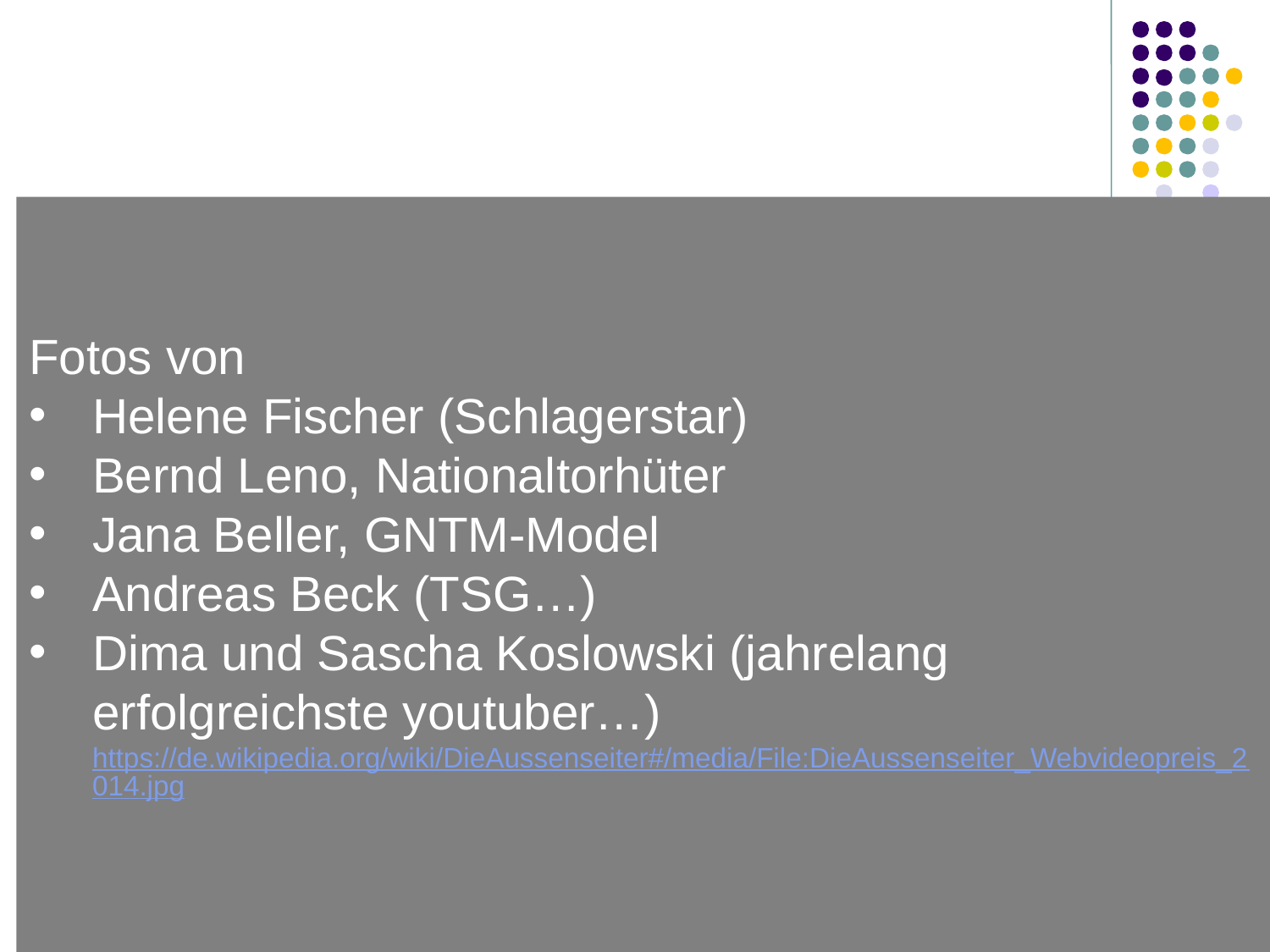

#
Helene Fischer
Fotos von
Helene Fischer (Schlagerstar)
Bernd Leno, Nationaltorhüter
Jana Beller, GNTM-Model
Andreas Beck (TSG…)
Dima und Sascha Koslowski (jahrelang erfolgreichste youtuber…) https://de.wikipedia.org/wiki/DieAussenseiter#/media/File:DieAussenseiter_Webvideopreis_2014.jpg

Bernd Leno
Jana Beller
Sascha und Dima
Andreas Beck